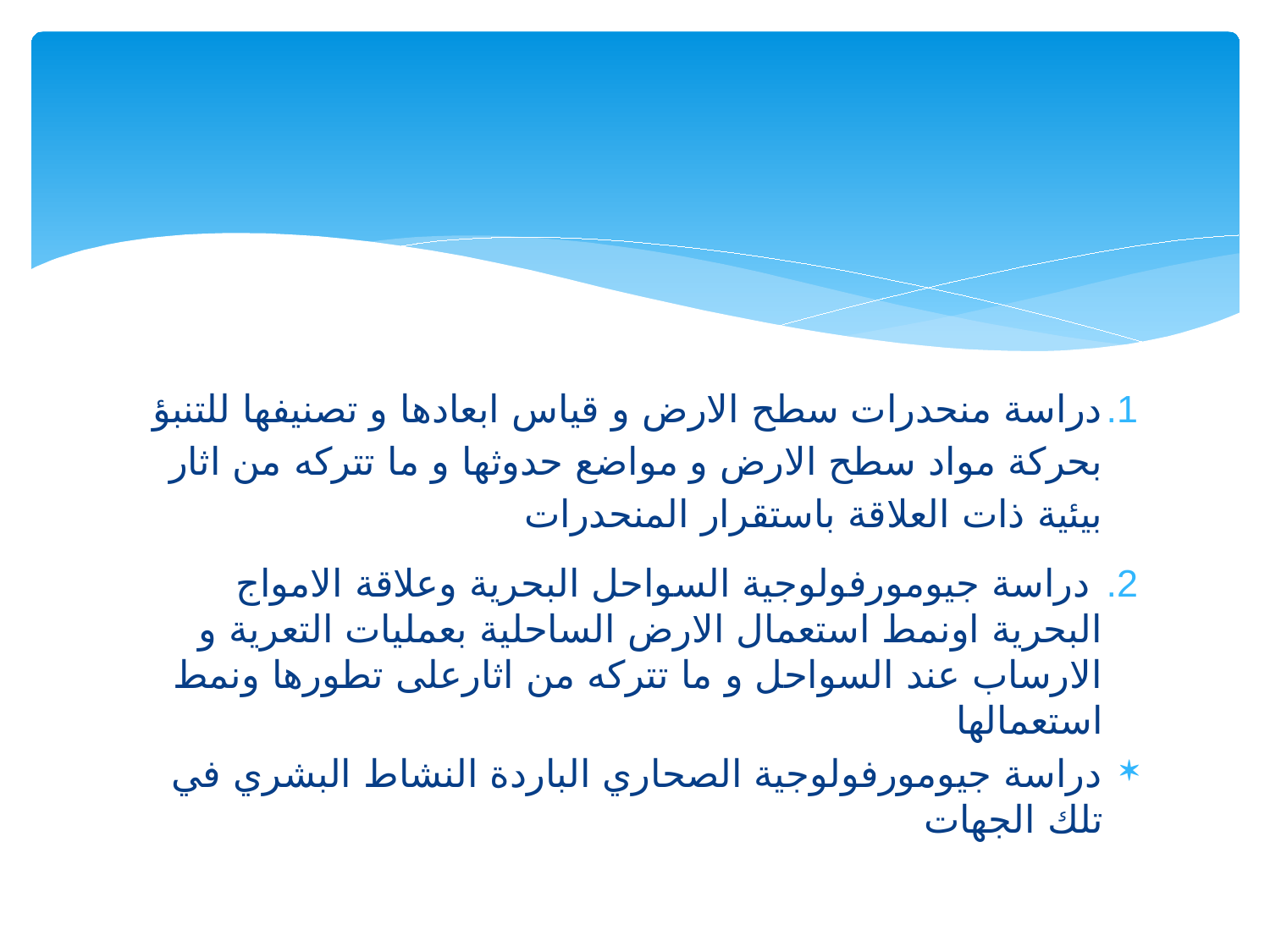

دراسة منحدرات سطح الارض و قياس ابعادها و تصنيفها للتنبؤ بحركة مواد سطح الارض و مواضع حدوثها و ما تتركه من اثار بيئية ذات العلاقة باستقرار المنحدرات
 دراسة جيومورفولوجية السواحل البحرية وعلاقة الامواج البحرية اونمط استعمال الارض الساحلية بعمليات التعرية و الارساب عند السواحل و ما تتركه من اثارعلى تطورها ونمط استعمالها
دراسة جيومورفولوجية الصحاري الباردة النشاط البشري في تلك الجهات